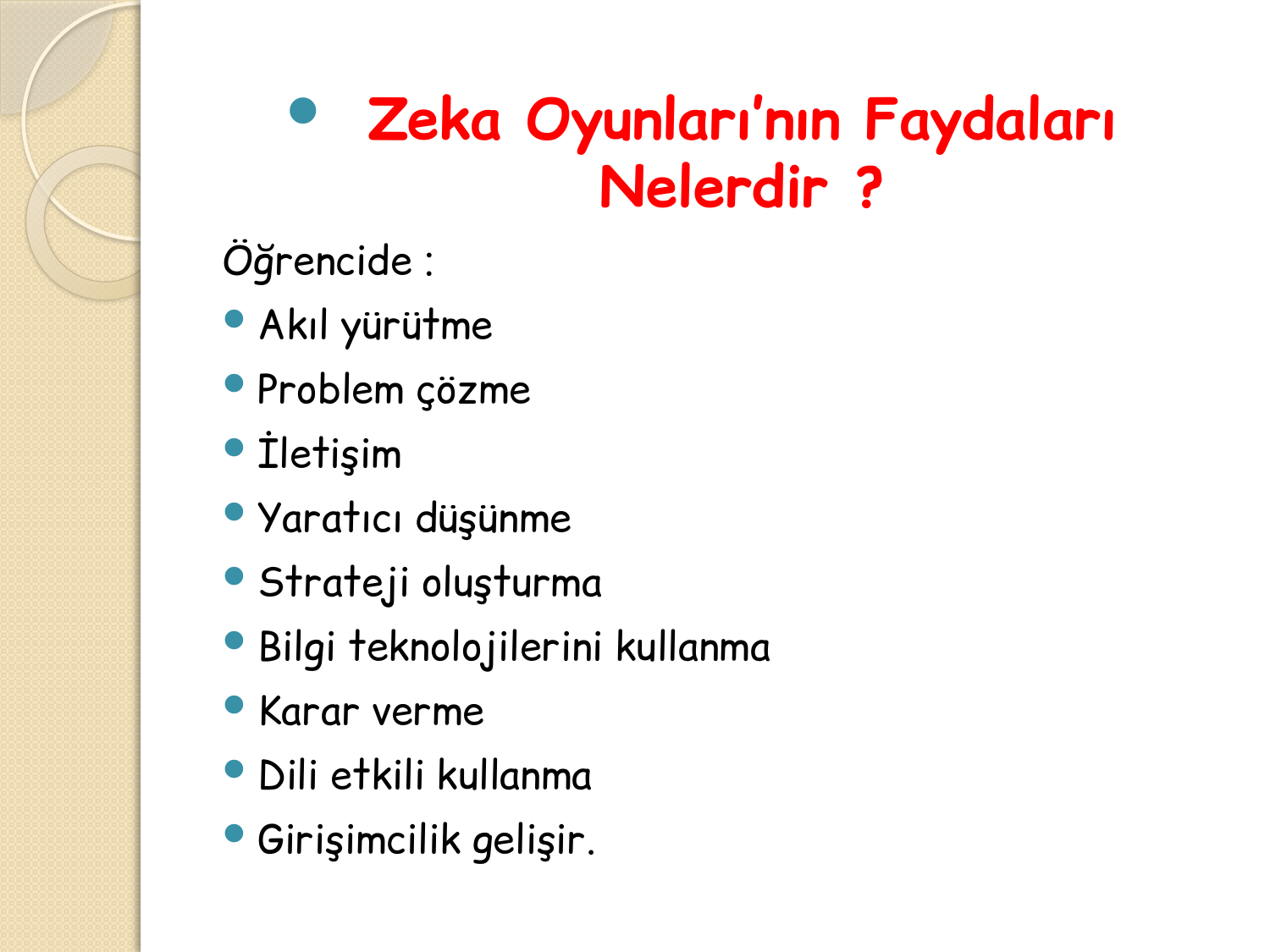

Zeka Oyunları’nın Faydaları Nelerdir ?
Öğrencide :
Akıl yürütme
Problem çözme
İletişim
Yaratıcı düşünme
Strateji oluşturma
Bilgi teknolojilerini kullanma
Karar verme
Dili etkili kullanma
Girişimcilik gelişir.